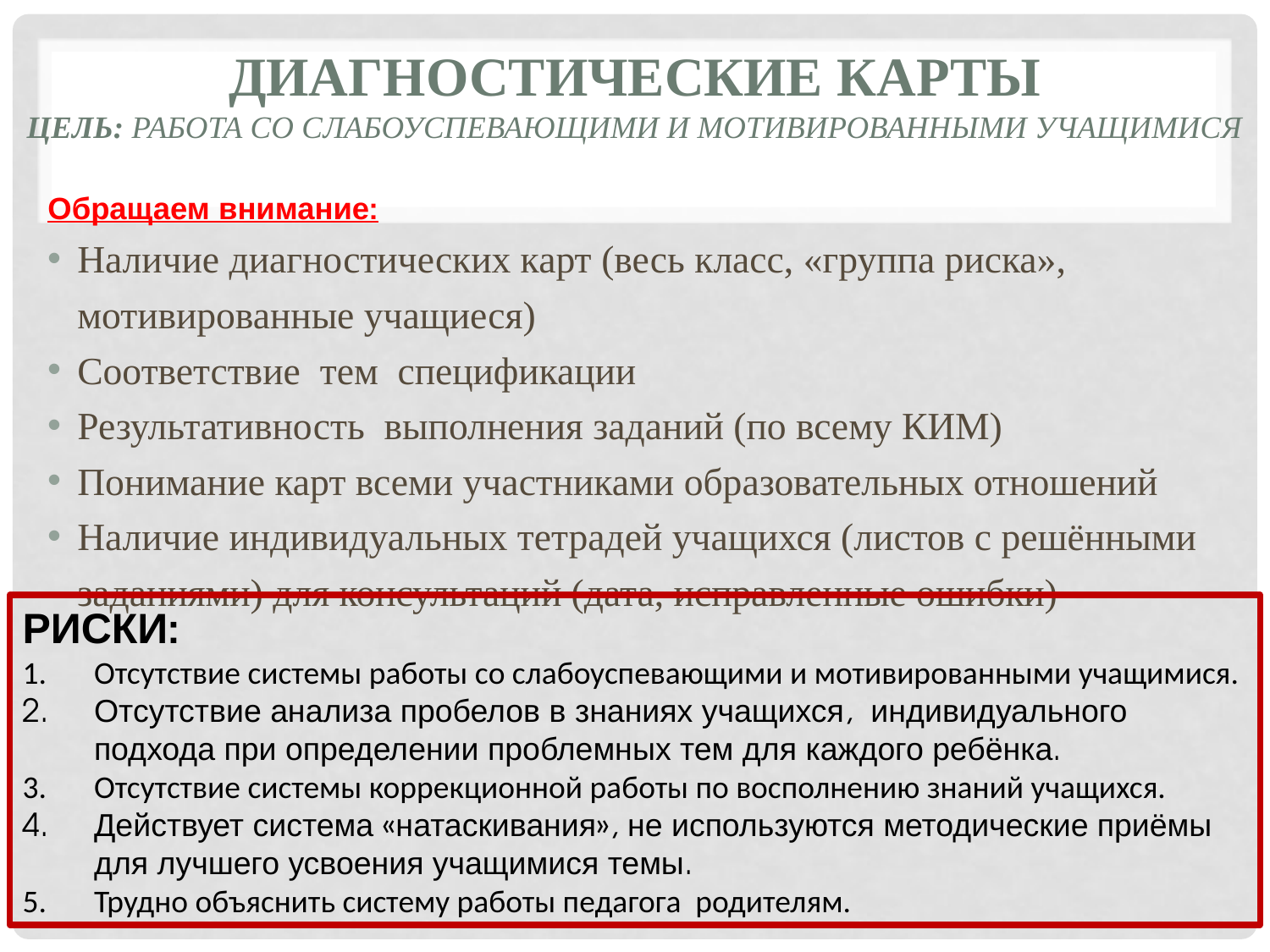

# Диагностические карты Цель: работа со слабоуспевающими и мотивированными учащимися

Обращаем внимание:
Наличие диагностических карт (весь класс, «группа риска», мотивированные учащиеся)
Соответствие  тем  спецификации
Результативность  выполнения заданий (по всему КИМ)
Понимание карт всеми участниками образовательных отношений
Наличие индивидуальных тетрадей учащихся (листов с решёнными заданиями) для консультаций (дата, исправленные ошибки)
РИСКИ:
Отсутствие системы работы со слабоуспевающими и мотивированными учащимися.
Отсутствие анализа пробелов в знаниях учащихся,  индивидуального подхода при определении проблемных тем для каждого ребёнка.
Отсутствие системы коррекционной работы по восполнению знаний учащихся.
Действует система «натаскивания», не используются методические приёмы для лучшего усвоения учащимися темы.
Трудно объяснить систему работы педагога  родителям.